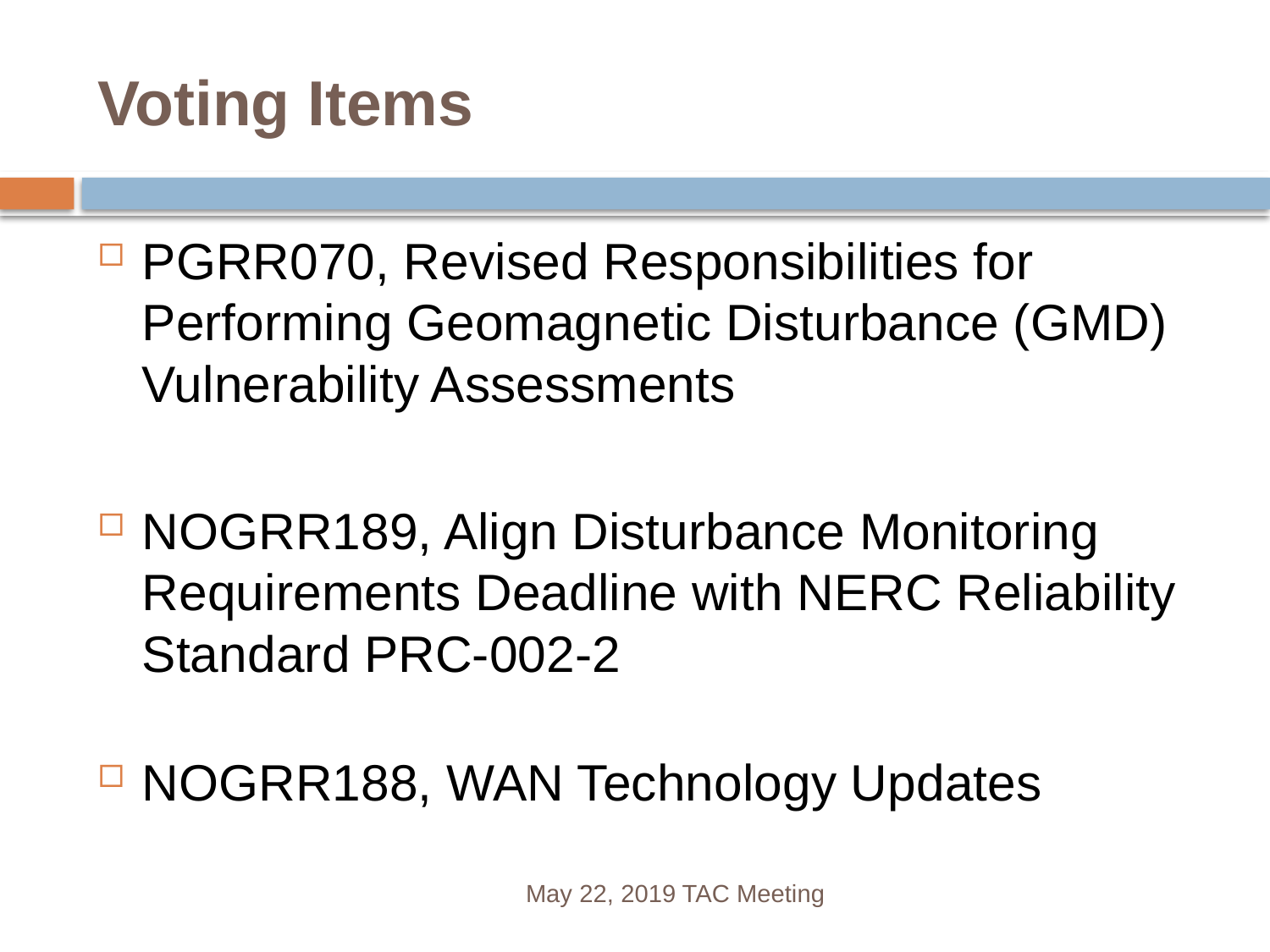

# Voting Items
PGRR070, Revised Responsibilities for Performing Geomagnetic Disturbance (GMD) Vulnerability Assessments

NOGRR189, Align Disturbance Monitoring Requirements Deadline with NERC Reliability Standard PRC-002-2

NOGRR188, WAN Technology Updates

May 22, 2019 TAC Meeting